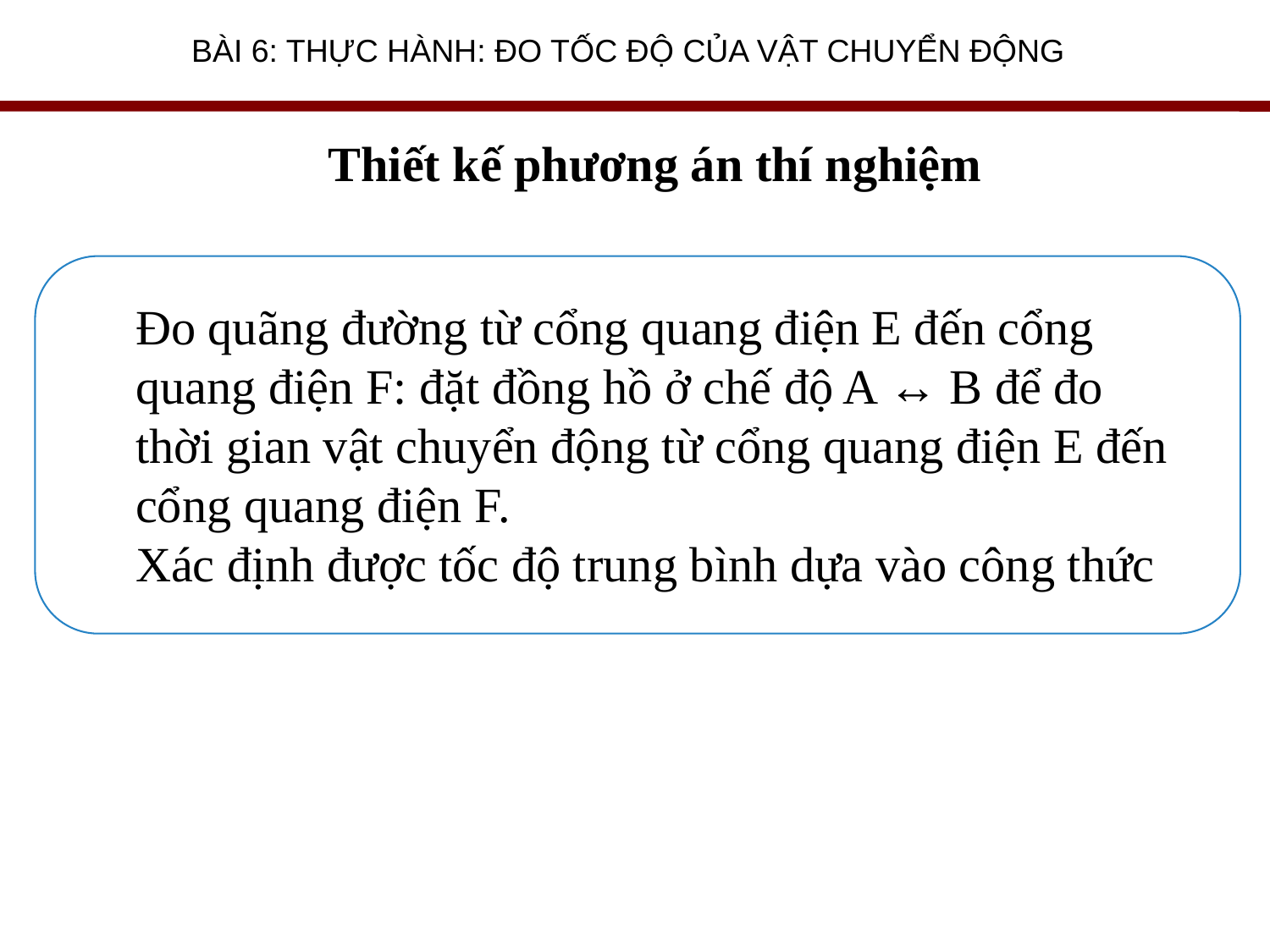

BÀI 6: THỰC HÀNH: ĐO TỐC ĐỘ CỦA VẬT CHUYỂN ĐỘNG

Thiết kế phương án thí nghiệm

Đo quãng đường từ cổng quang điện E đến cổng quang điện F: đặt đồng hồ ở chế độ A ↔ B để đo thời gian vật chuyển động từ cổng quang điện E đến cổng quang điện F.
Xác định được tốc độ trung bình dựa vào công thức